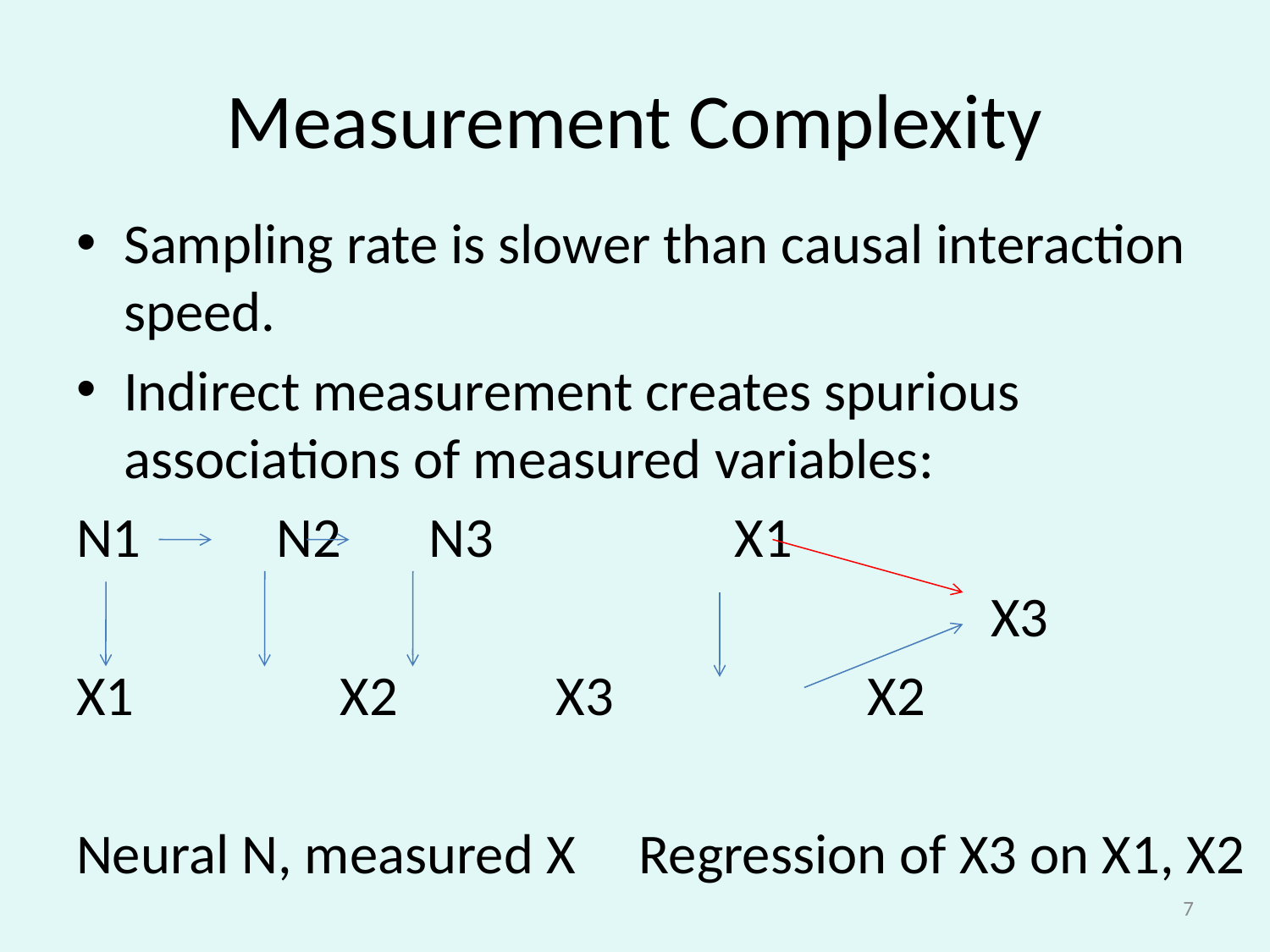

# Measurement Complexity
Sampling rate is slower than causal interaction speed.
Indirect measurement creates spurious associations of measured variables:
N1 	  N2	    N3                   X1
                                                                        X3
X1	       X2	    X3                    X2

Neural N, measured X     Regression of X3 on X1, X2
7